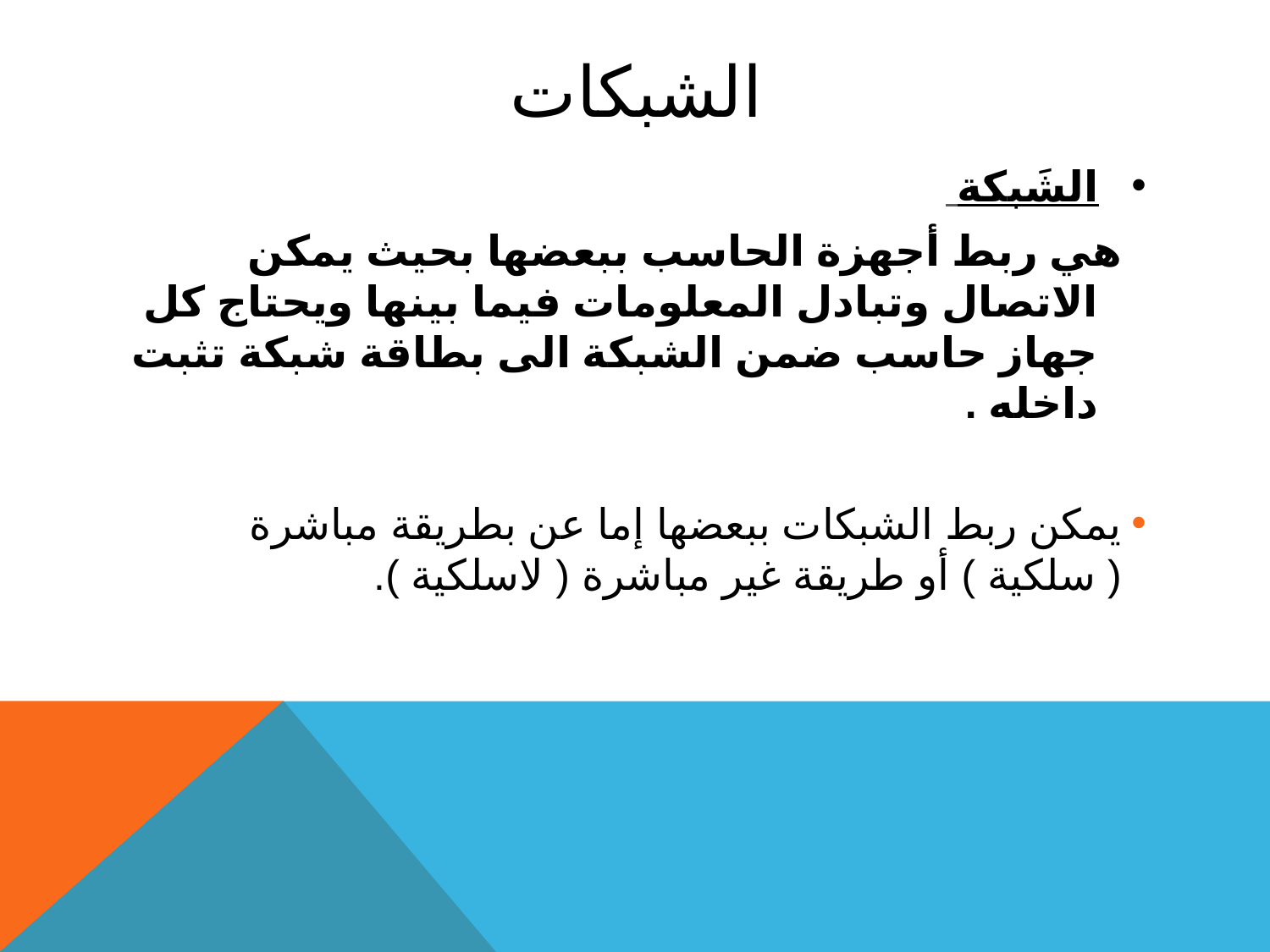

# الشبكات
الشَبكة
  هي ربط أجهزة الحاسب ببعضها بحيث يمكن الاتصال وتبادل المعلومات فيما بينها ويحتاج كل جهاز حاسب ضمن الشبكة الى بطاقة شبكة تثبت داخله .

يمكن ربط الشبكات ببعضها إما عن بطريقة مباشرة ( سلكية ) أو طريقة غير مباشرة ( لاسلكية ).